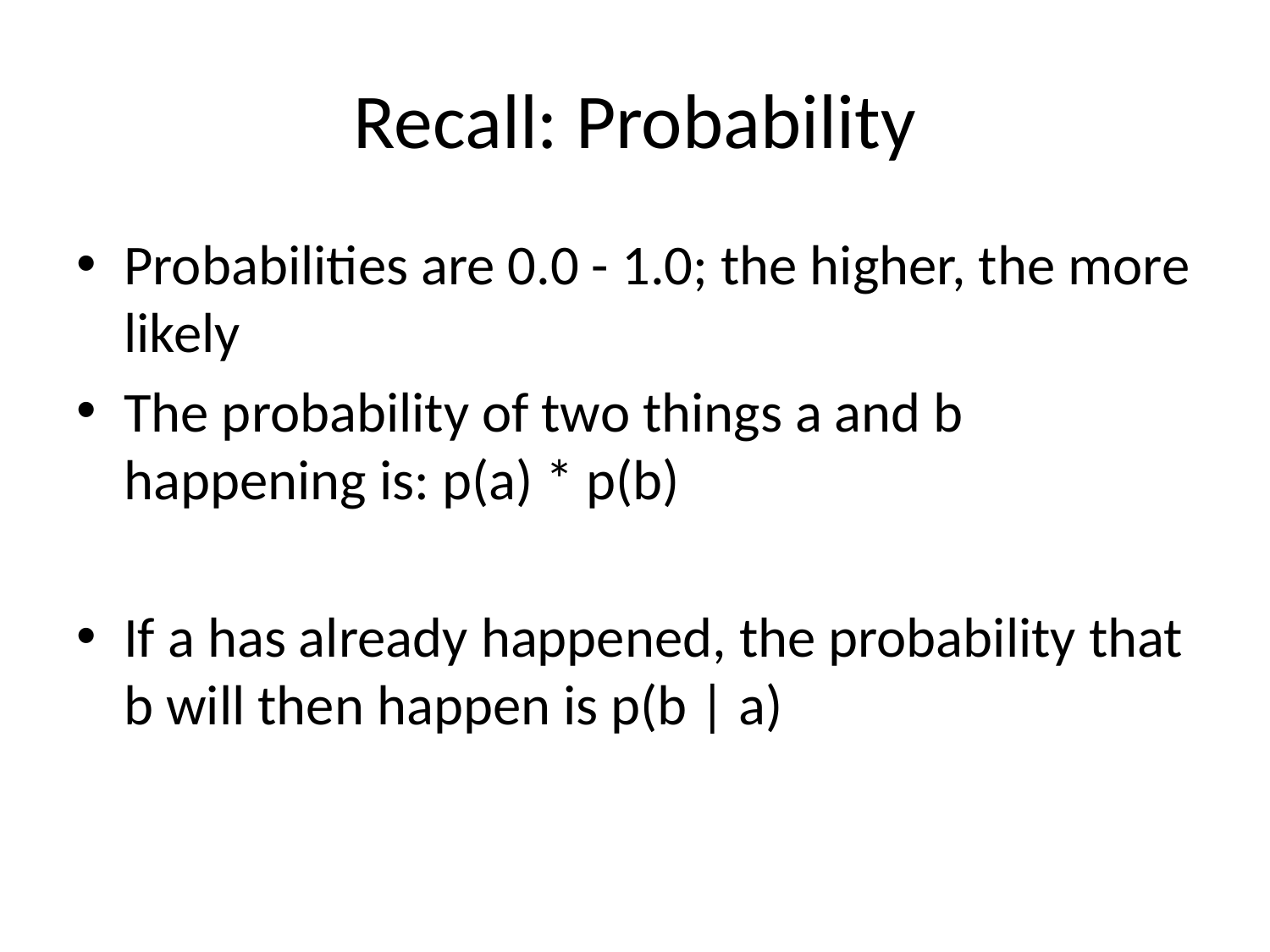

# Recall: Probability
Probabilities are 0.0 - 1.0; the higher, the more likely
The probability of two things a and b happening is: p(a) * p(b)

If a has already happened, the probability that b will then happen is p(b | a)